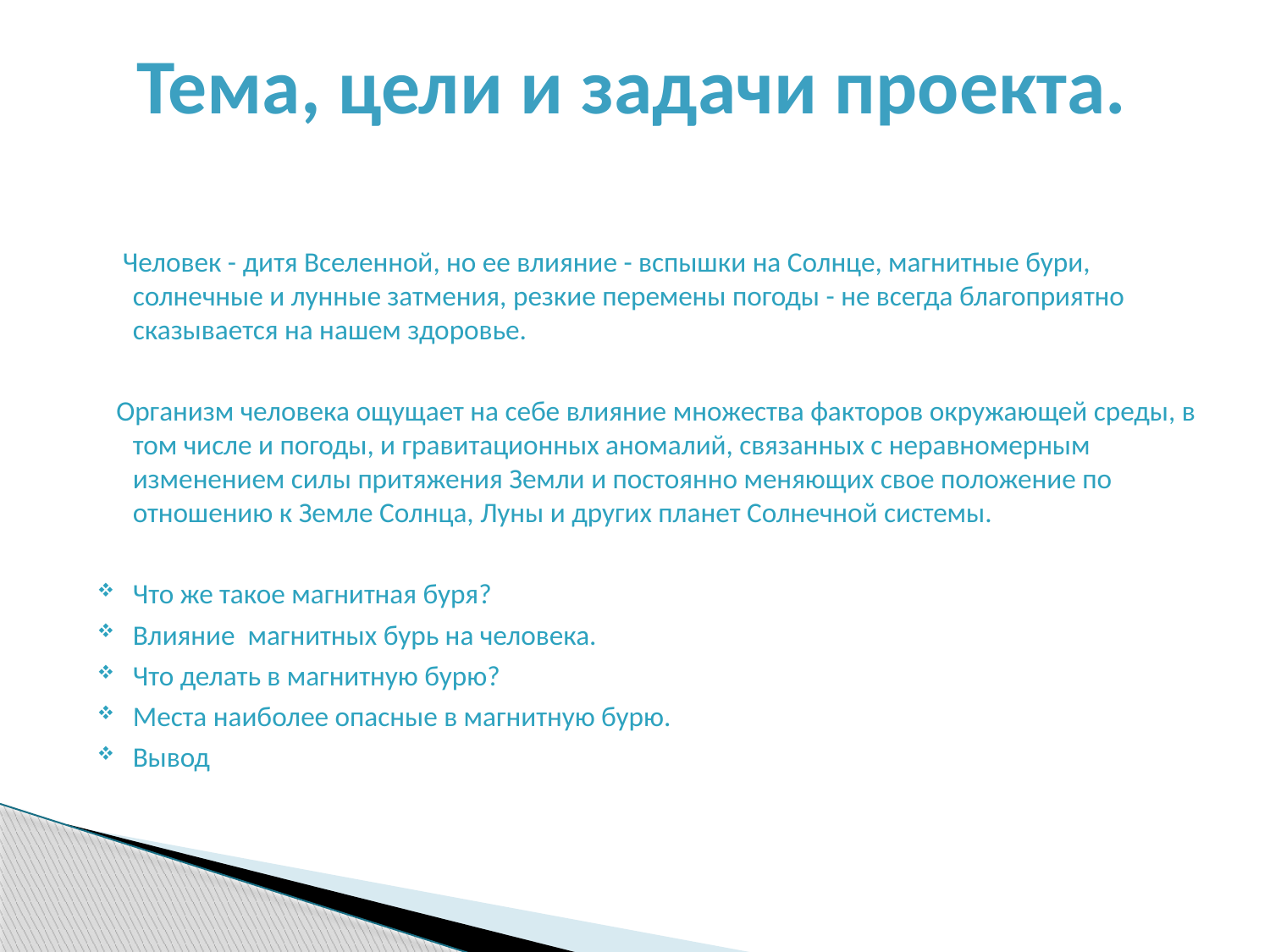

Тема, цели и задачи проекта.
    Человек - дитя Вселенной, но ее влияние - вспышки на Солнце, магнитные бури, солнечные и лунные затмения, резкие перемены погоды - не всегда благоприятно сказывается на нашем здоровье.

   Организм человека ощущает на себе влияние множества факторов окружающей среды, в том числе и погоды, и гравитационных аномалий, связанных с неравномерным изменением силы притяжения Земли и постоянно меняющих свое положение по отношению к Земле Солнца, Луны и других планет Солнечной системы.

Что же такое магнитная буря?
Влияние  магнитных бурь на человека.
Что делать в магнитную бурю?
Места наиболее опасные в магнитную бурю.
Вывод